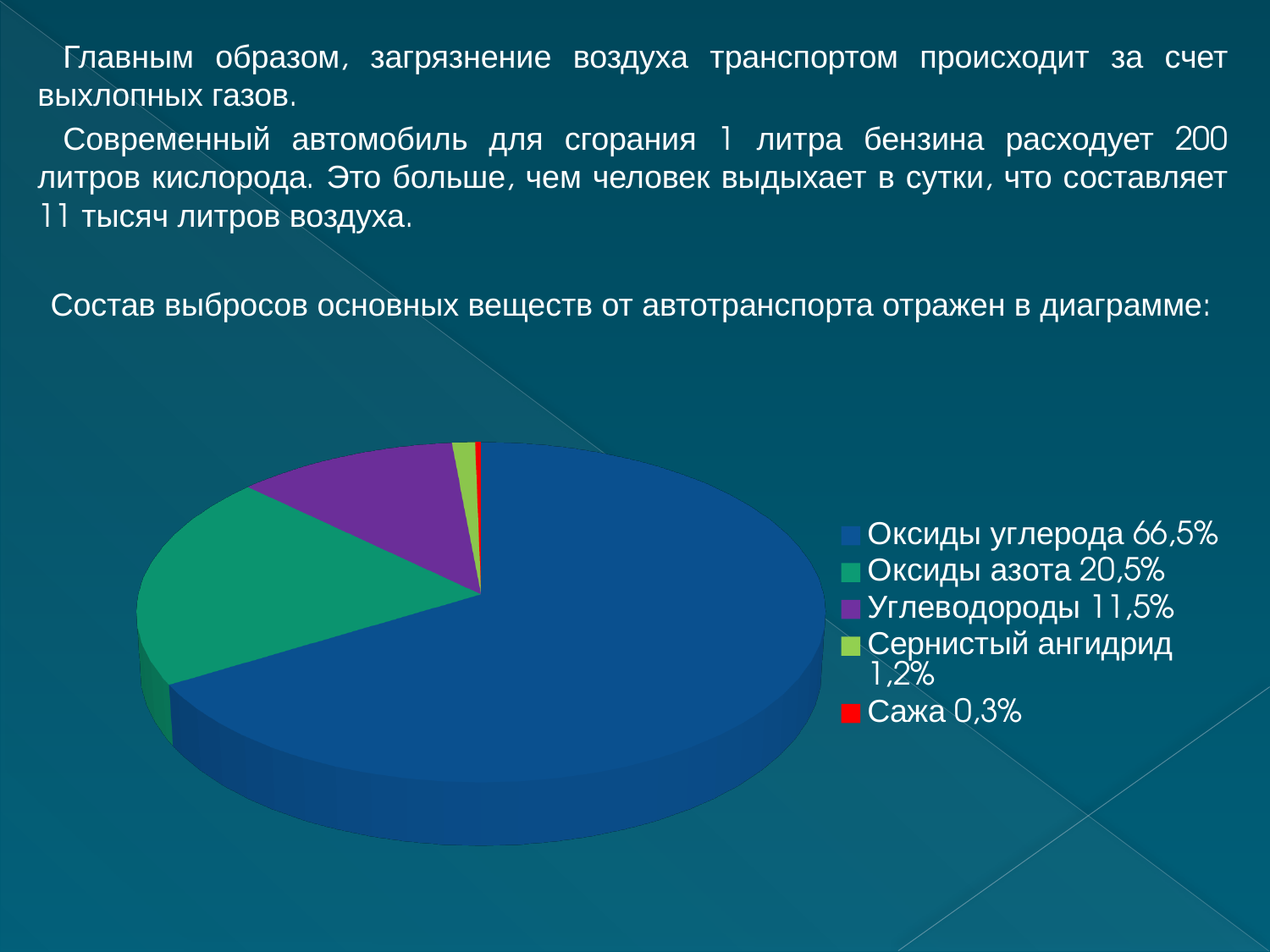

Главным образом, загрязнение воздуха транспортом происходит за счет выхлопных газов.
Современный автомобиль для сгорания 1 литра бензина расходует 200 литров кислорода. Это больше, чем человек выдыхает в сутки, что составляет 11 тысяч литров воздуха.

Состав выбросов основных веществ от автотранспорта отражен в диаграмме:

[unsupported chart]